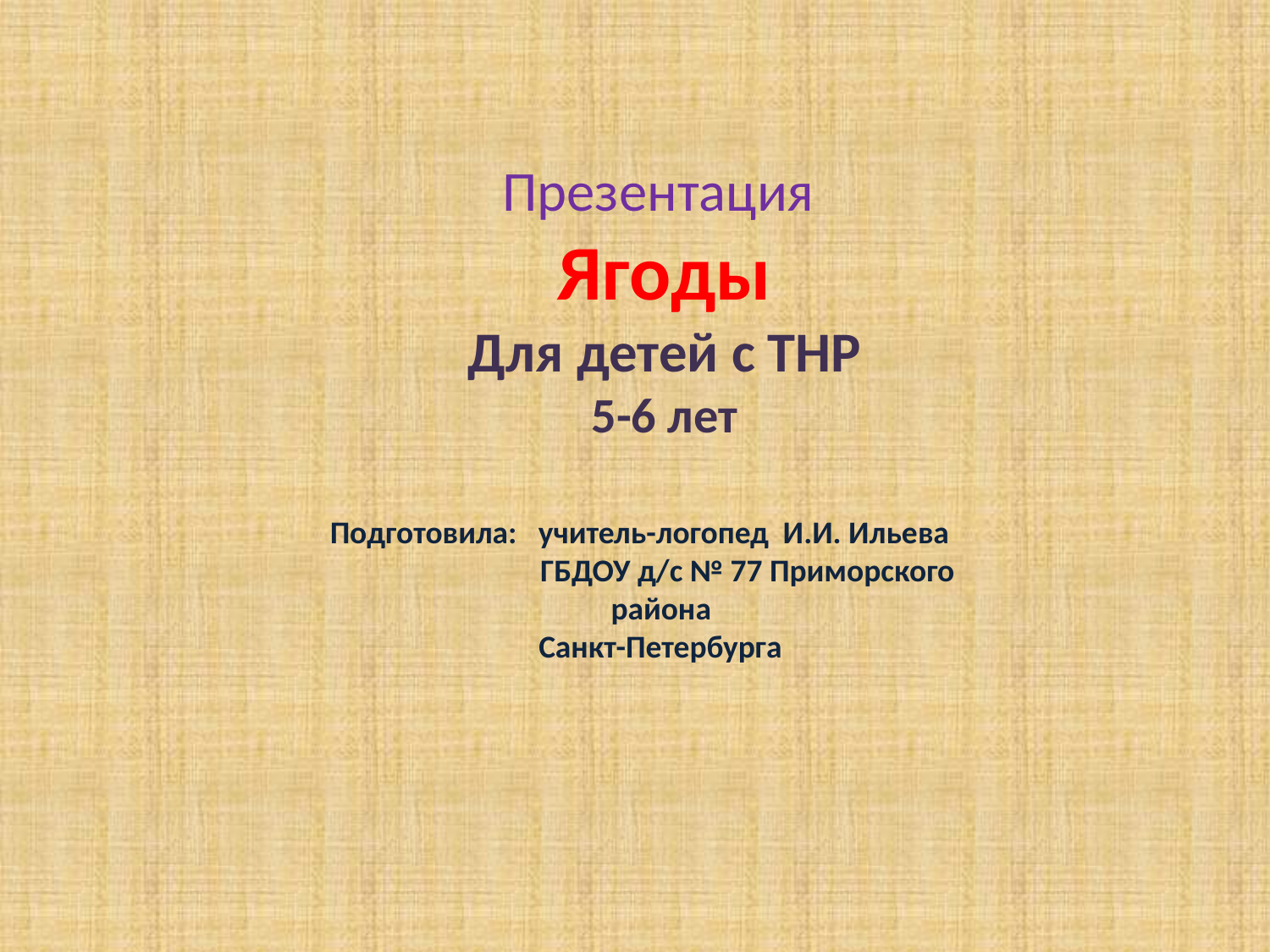

Презентация
Ягоды
Для детей с ТНР
5-6 лет
Подготовила:   учитель-логопед  И.И. Ильева
                       ГБДОУ д/с № 77 Приморского района
                             Санкт-Петербурга